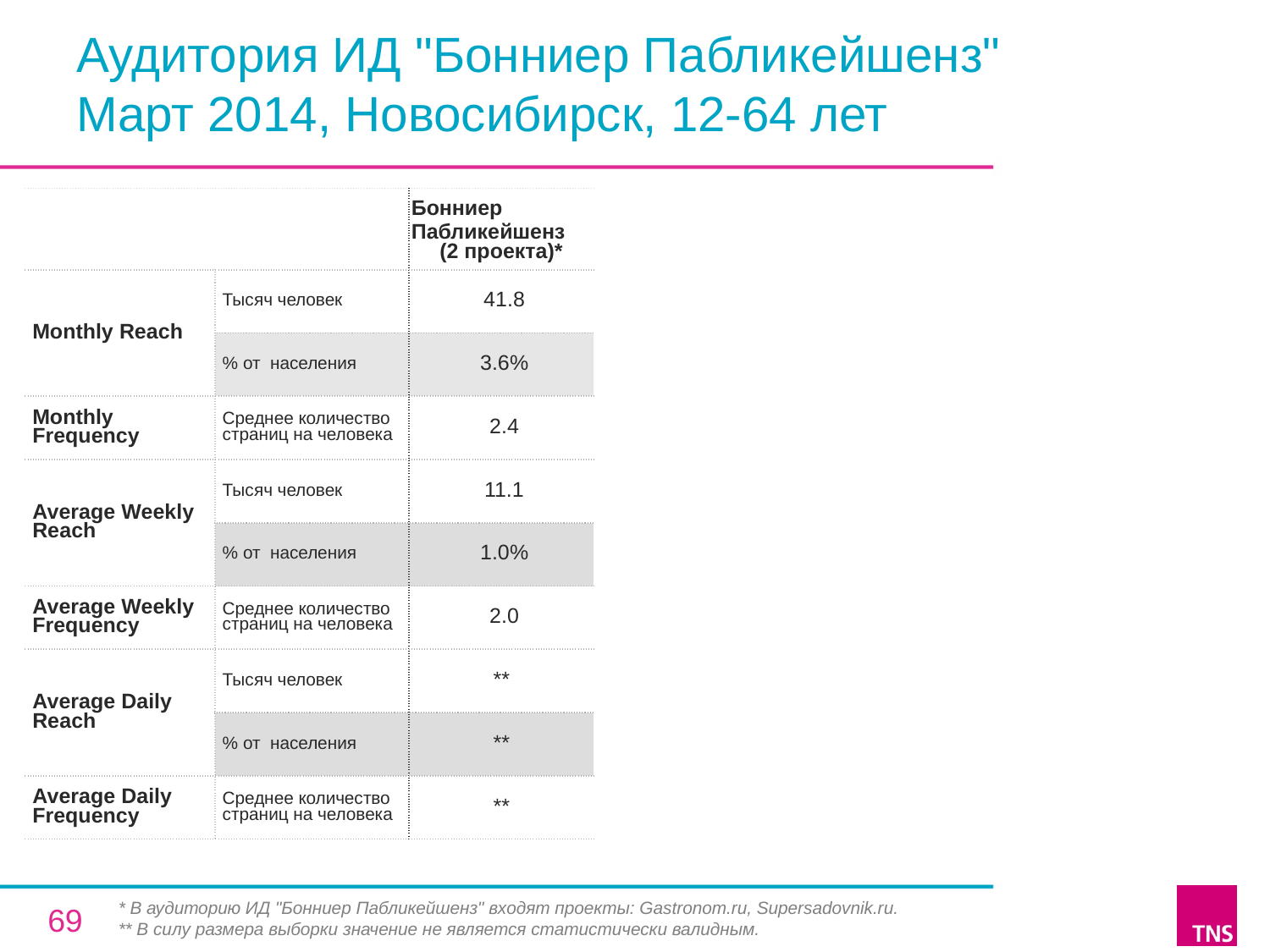

# Аудитория ИД "Бонниер Пабликейшенз" Март 2014, Новосибирск, 12-64 лет
|  |  | Бонниер Пабликейшенз (2 проекта)\* |
| --- | --- | --- |
| Monthly Reach | Тысяч человек | 41.8 |
|  | % от населения | 3.6% |
| Monthly Frequency | Среднее количество страниц на человека | 2.4 |
| Average Weekly Reach | Тысяч человек | 11.1 |
|  | % от населения | 1.0% |
| Average Weekly Frequency | Среднее количество страниц на человека | 2.0 |
| Average Daily Reach | Тысяч человек | \*\* |
|  | % от населения | \*\* |
| Average Daily Frequency | Среднее количество страниц на человека | \*\* |
* В аудиторию ИД "Бонниер Пабликейшенз" входят проекты: Gastronom.ru, Supersadovnik.ru.
** В силу размера выборки значение не является статистически валидным.
69